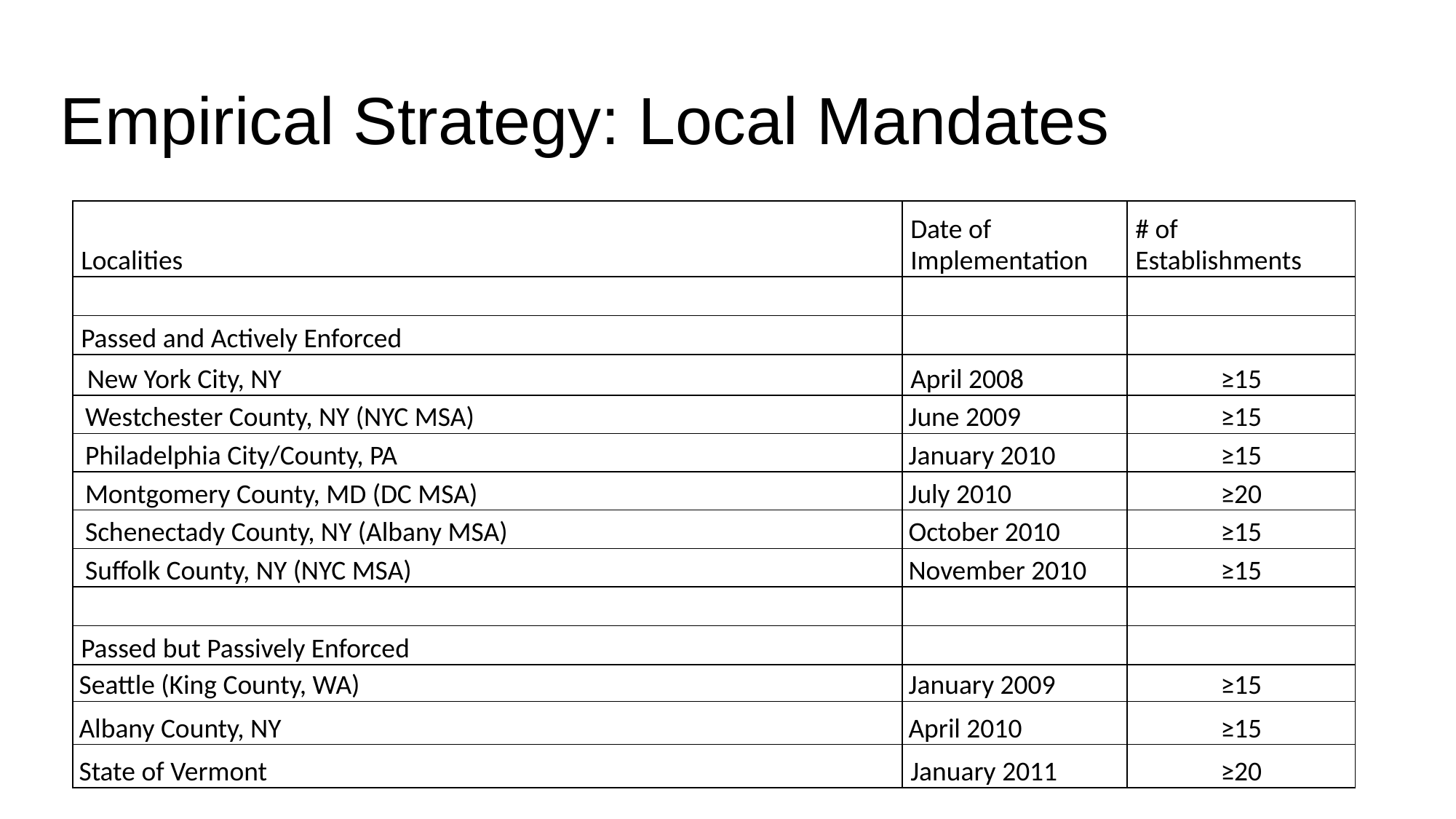

# Empirical Strategy: Local Mandates
| Localities | Date of Implementation | # of Establishments |
| --- | --- | --- |
|  |  |  |
| Passed and Actively Enforced |  |  |
| New York City, NY | April 2008 | ≥15 |
| Westchester County, NY (NYC MSA) | June 2009 | ≥15 |
| Philadelphia City/County, PA | January 2010 | ≥15 |
| Montgomery County, MD (DC MSA) | July 2010 | ≥20 |
| Schenectady County, NY (Albany MSA) | October 2010 | ≥15 |
| Suffolk County, NY (NYC MSA) | November 2010 | ≥15 |
|  |  |  |
| Passed but Passively Enforced |  |  |
| Seattle (King County, WA) | January 2009 | ≥15 |
| Albany County, NY | April 2010 | ≥15 |
| State of Vermont | January 2011 | ≥20 |